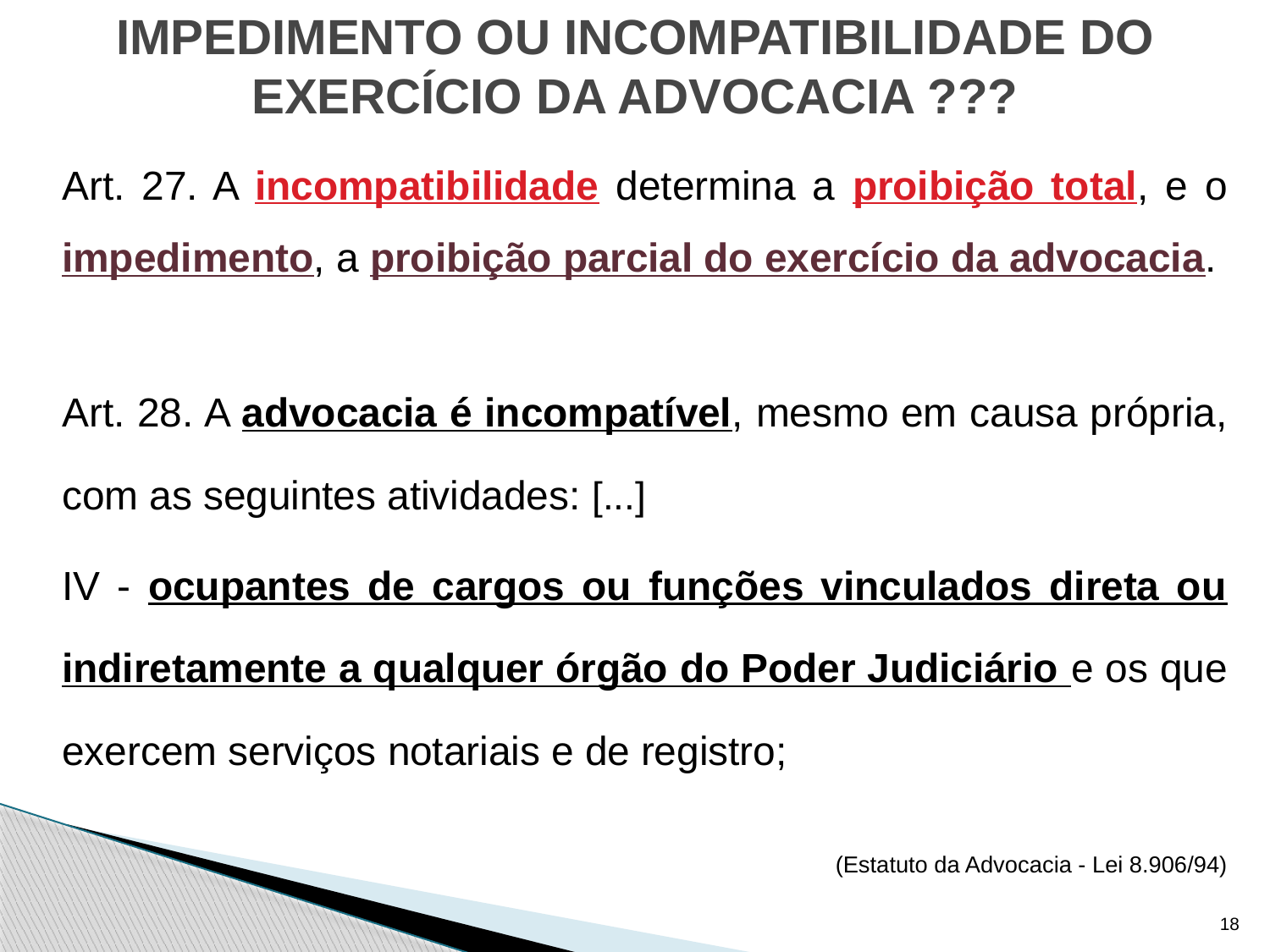

# IMPEDIMENTO OU INCOMPATIBILIDADE DO EXERCÍCIO DA ADVOCACIA ???
Art. 27. A incompatibilidade determina a proibição total, e o impedimento, a proibição parcial do exercício da advocacia.

Art. 28. A advocacia é incompatível, mesmo em causa própria, com as seguintes atividades: [...]
IV - ocupantes de cargos ou funções vinculados direta ou indiretamente a qualquer órgão do Poder Judiciário e os que exercem serviços notariais e de registro;

(Estatuto da Advocacia - Lei 8.906/94)
18